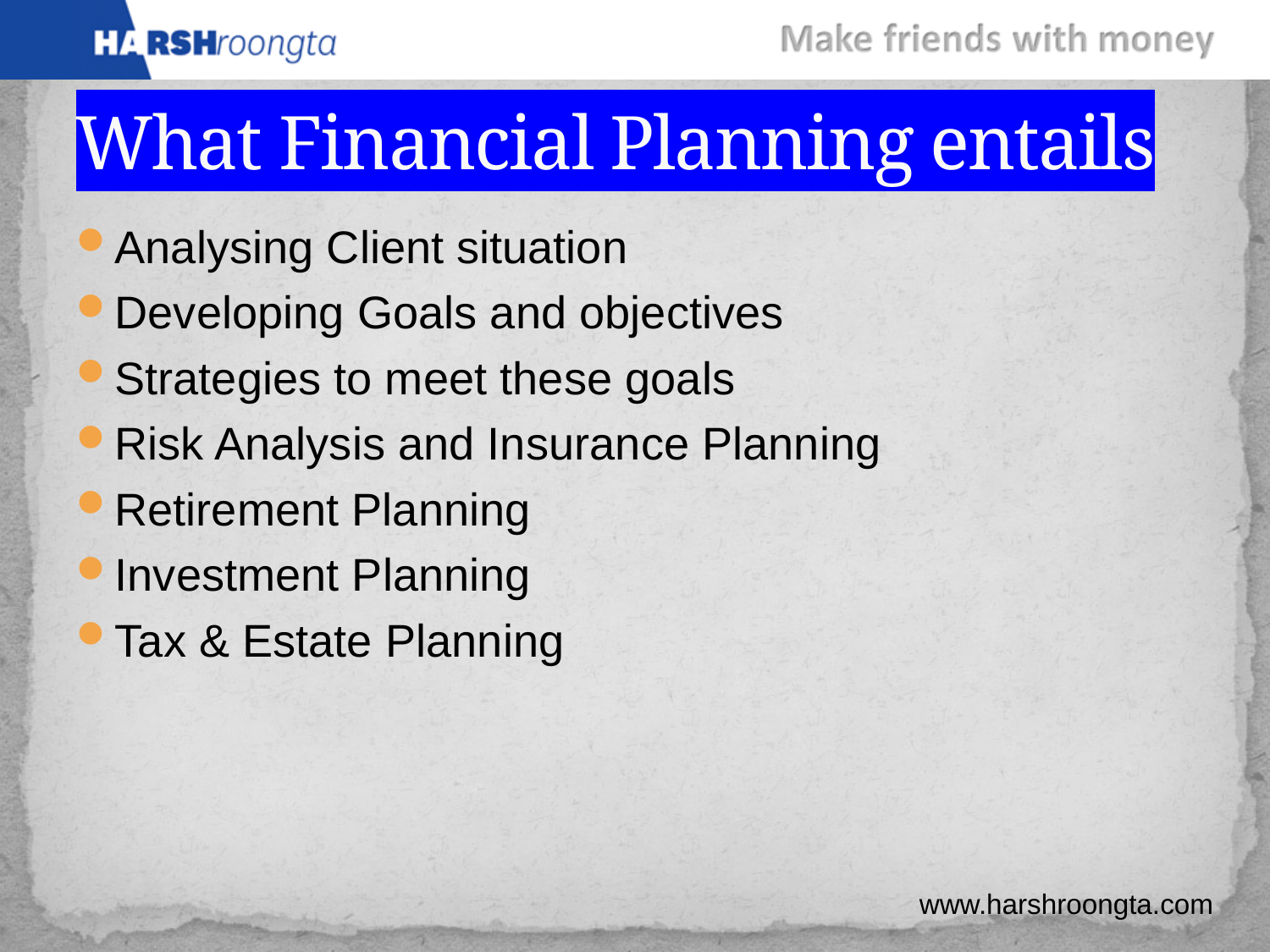

# What Financial Planning entails
Analysing Client situation
Developing Goals and objectives
Strategies to meet these goals
Risk Analysis and Insurance Planning
Retirement Planning
Investment Planning
Tax & Estate Planning